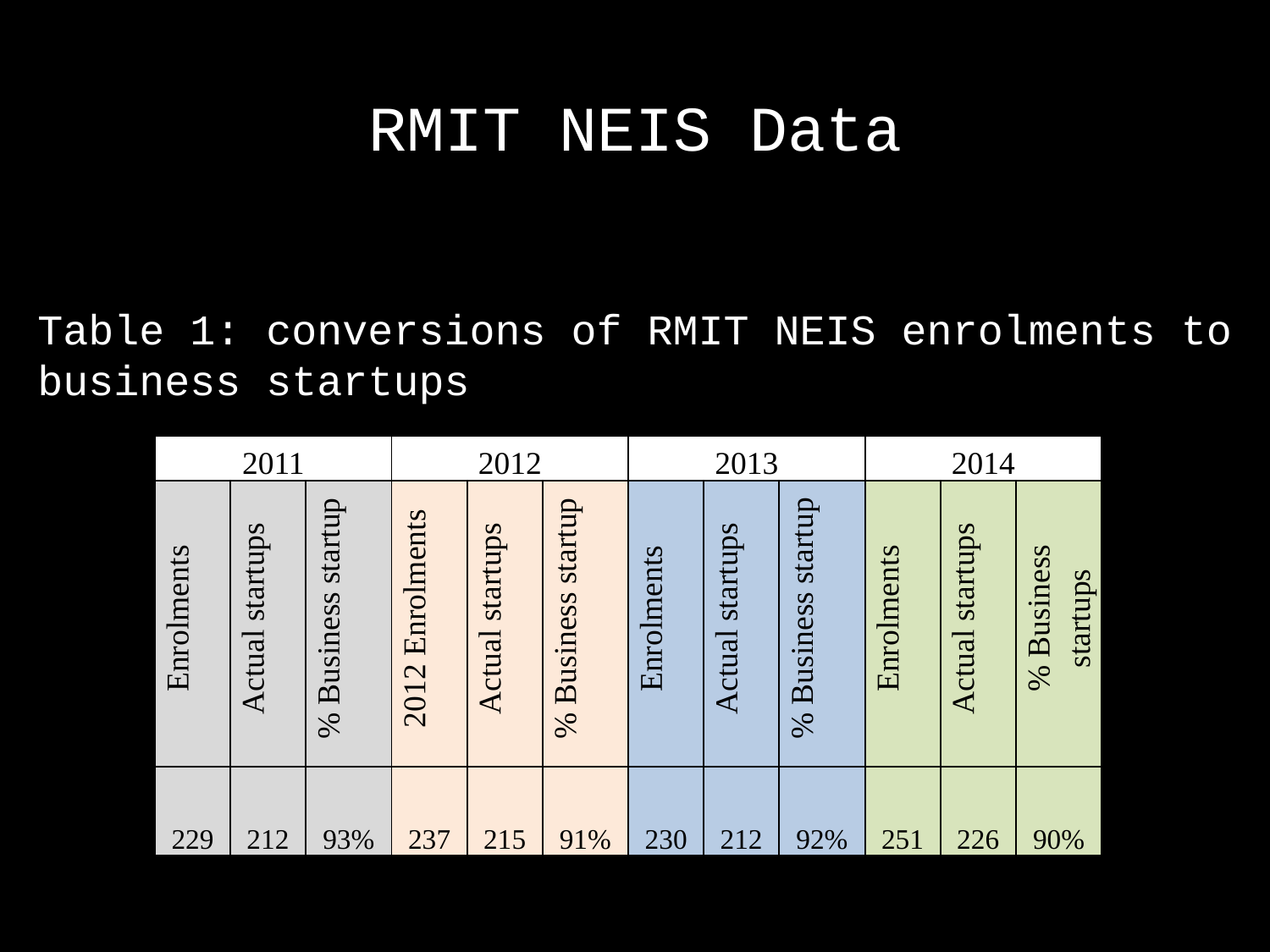

# RMIT NEIS Data
Table 1: conversions of RMIT NEIS enrolments to business startups
| 2011 |  |  | 2012 |  |  | 2013 |  |  | 2014 |  |  |
| --- | --- | --- | --- | --- | --- | --- | --- | --- | --- | --- | --- |
| Enrolments | Actual startups | % Business startup | 2012 Enrolments | Actual startups | % Business startup | Enrolments | Actual startups | % Business startup | Enrolments | Actual startups | % Business startups |
| 229 | 212 | 93% | 237 | 215 | 91% | 230 | 212 | 92% | 251 | 226 | 90% |